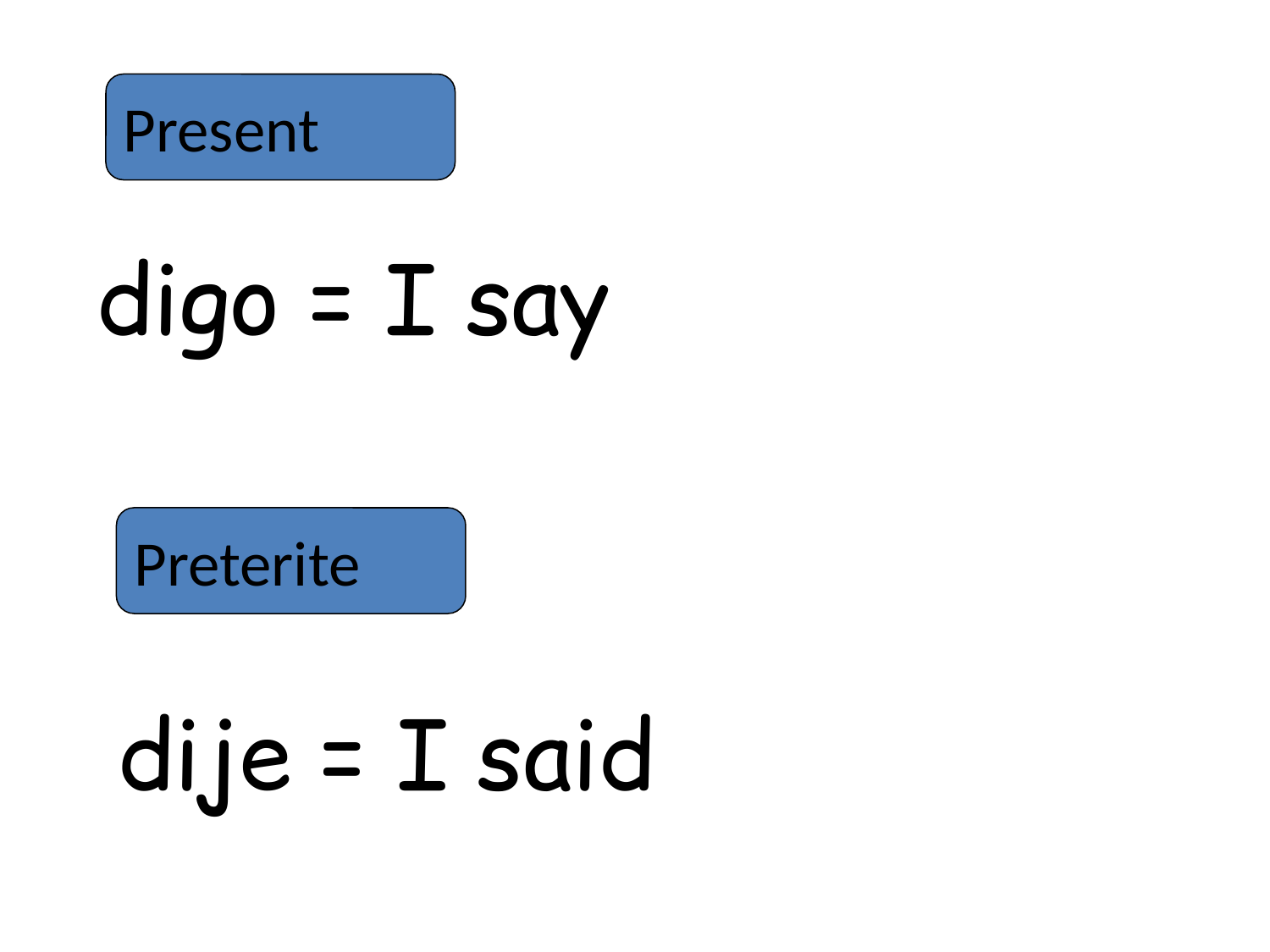

Present
digo = I say
Preterite
dije = I said